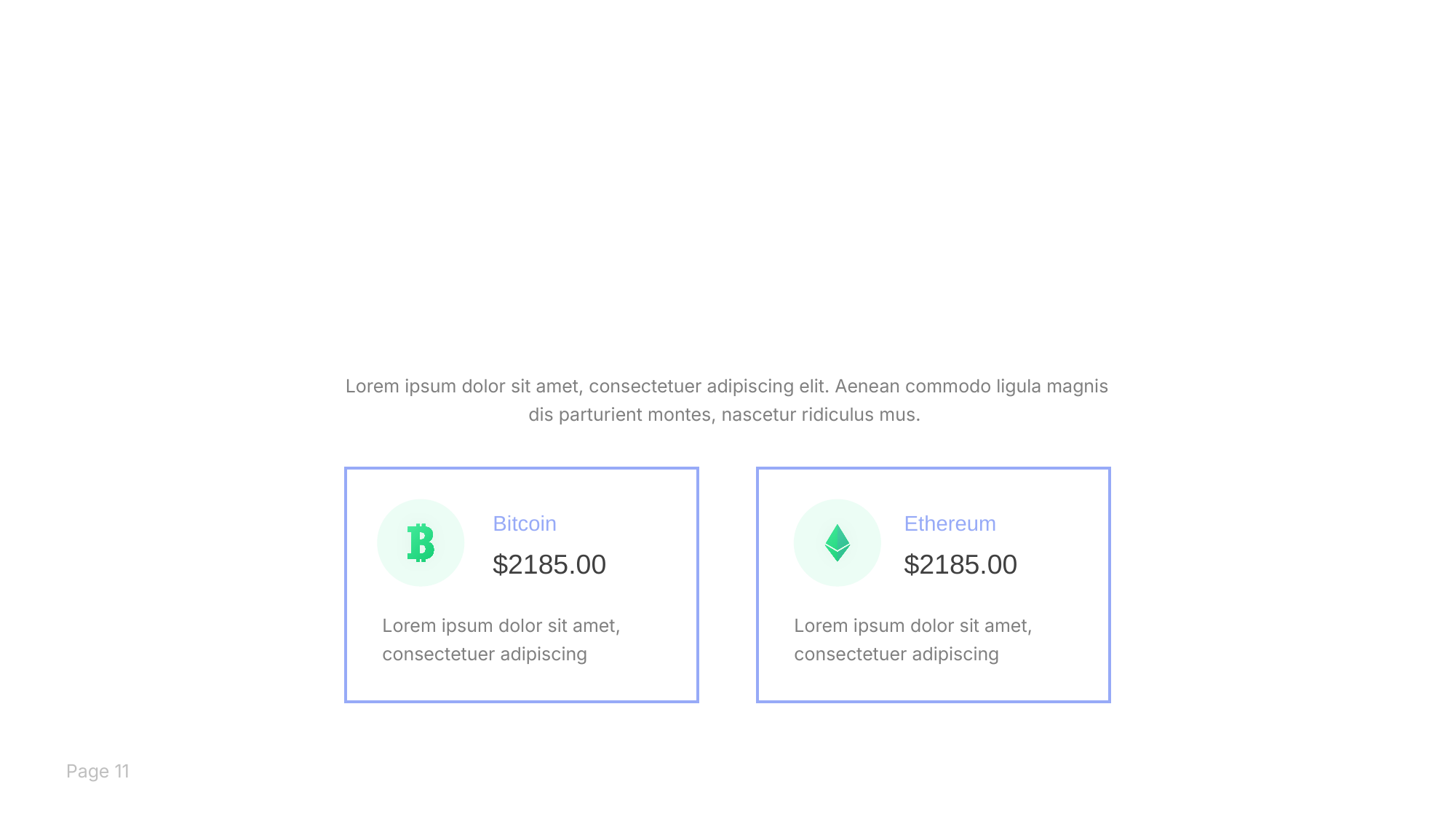

Almost before we knew it,
we had left the ground.
Lorem ipsum dolor sit amet, consectetuer adipiscing elit. Aenean commodo ligula magnis dis parturient montes, nascetur ridiculus mus.

Bitcoin
Ethereum
$2185.00
$2185.00
Lorem ipsum dolor sit amet, consectetuer adipiscing
Lorem ipsum dolor sit amet, consectetuer adipiscing